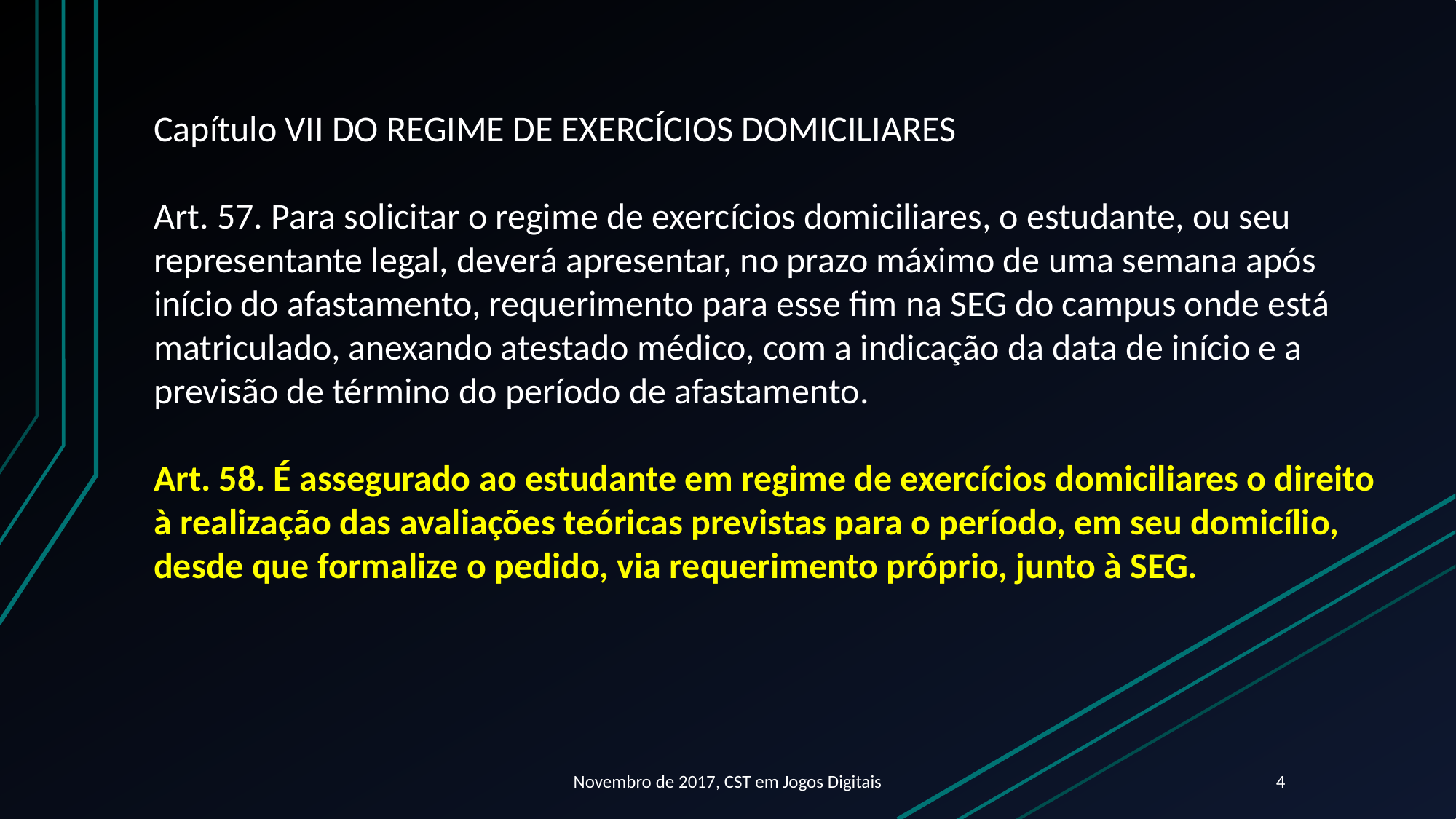

Capítulo VII DO REGIME DE EXERCÍCIOS DOMICILIARES

Art. 57. Para solicitar o regime de exercícios domiciliares, o estudante, ou seu
representante legal, deverá apresentar, no prazo máximo de uma semana após início do afastamento, requerimento para esse fim na SEG do campus onde está matriculado, anexando atestado médico, com a indicação da data de início e a previsão de término do período de afastamento.

Art. 58. É assegurado ao estudante em regime de exercícios domiciliares o direito à realização das avaliações teóricas previstas para o período, em seu domicílio, desde que formalize o pedido, via requerimento próprio, junto à SEG.

Novembro de 2017, CST em Jogos Digitais
4